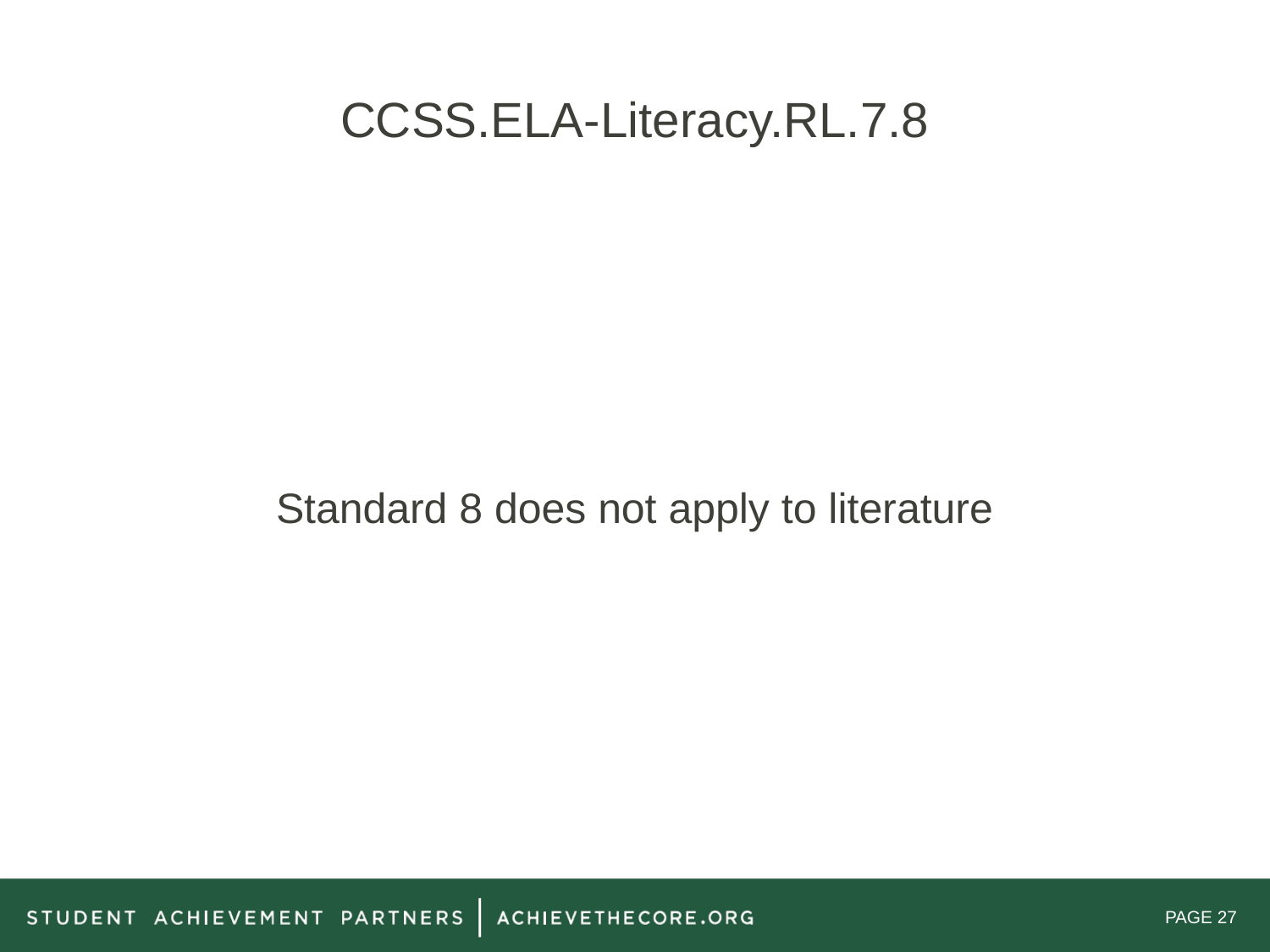

# CCSS.ELA-Literacy.RL.7.8
Standard 8 does not apply to literature